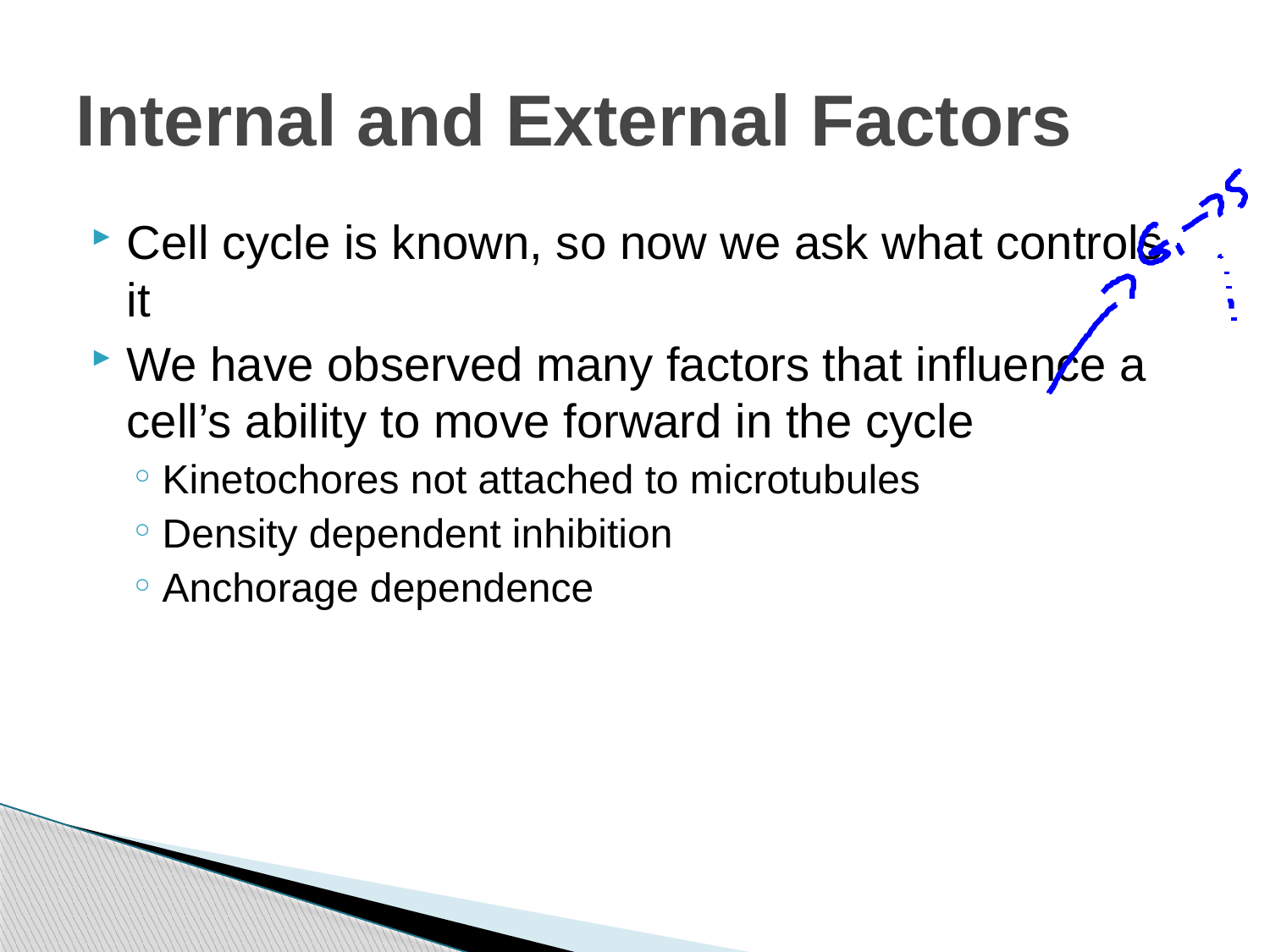

# Internal and External Factors

Cell cycle is known, so now we ask what controls it
We have observed many factors that influence a cell’s ability to move forward in the cycle
Kinetochores not attached to microtubules
Density dependent inhibition
Anchorage dependence